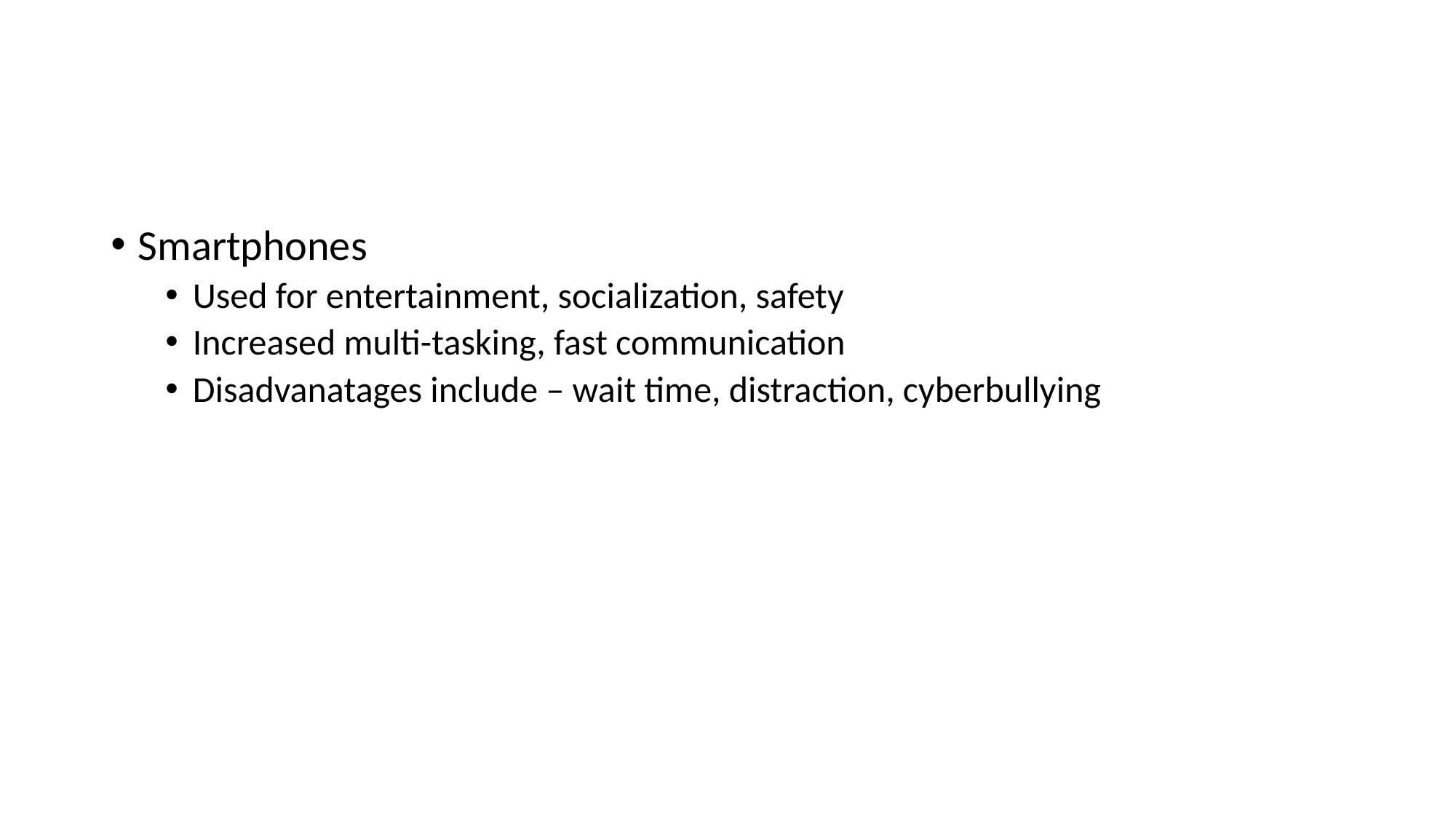

#
Smartphones
Used for entertainment, socialization, safety
Increased multi-tasking, fast communication
Disadvanatages include – wait time, distraction, cyberbullying